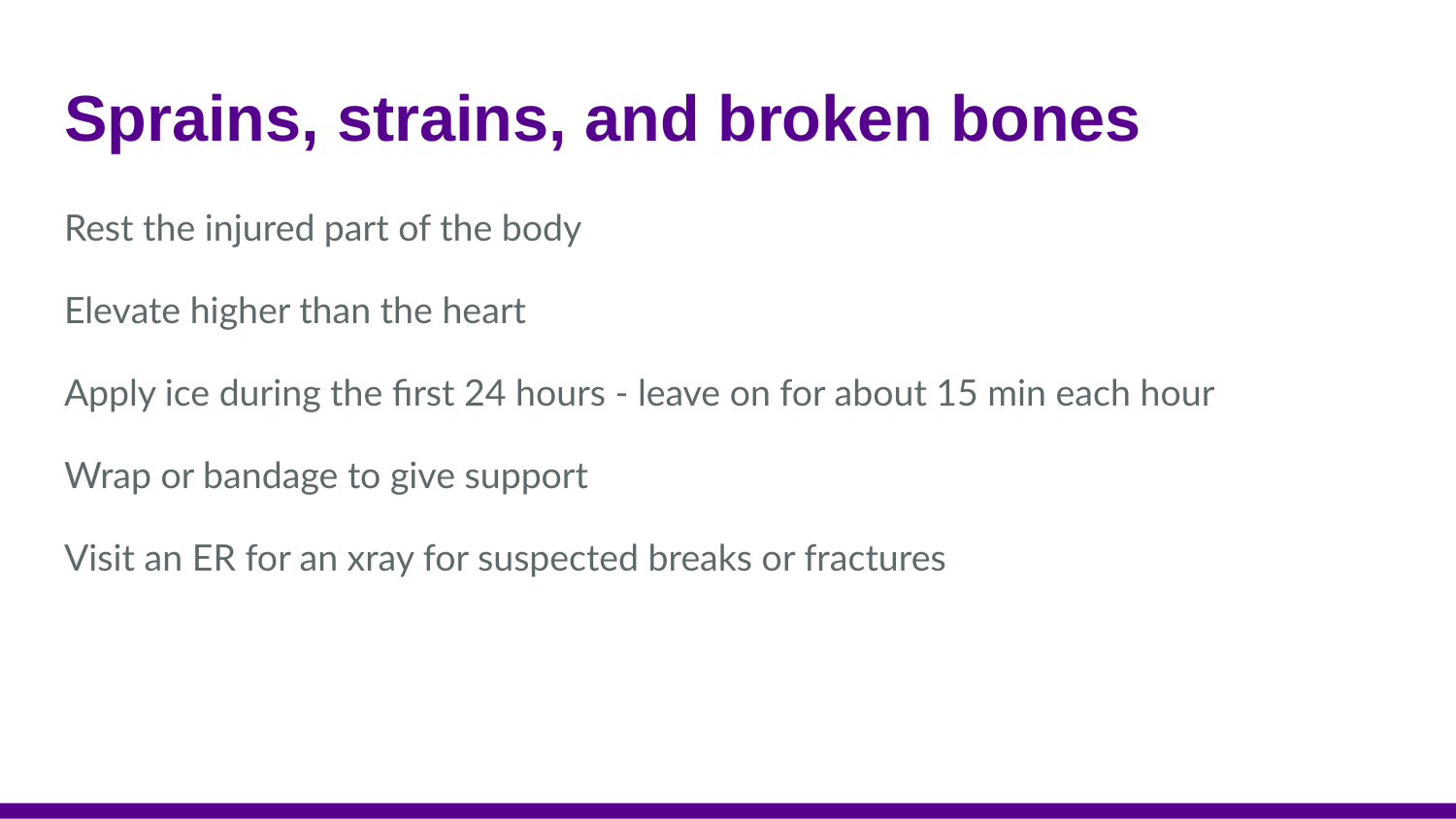

# Sprains, strains, and broken bones
Rest the injured part of the body
Elevate higher than the heart
Apply ice during the first 24 hours - leave on for about 15 min each hour
Wrap or bandage to give support
Visit an ER for an xray for suspected breaks or fractures